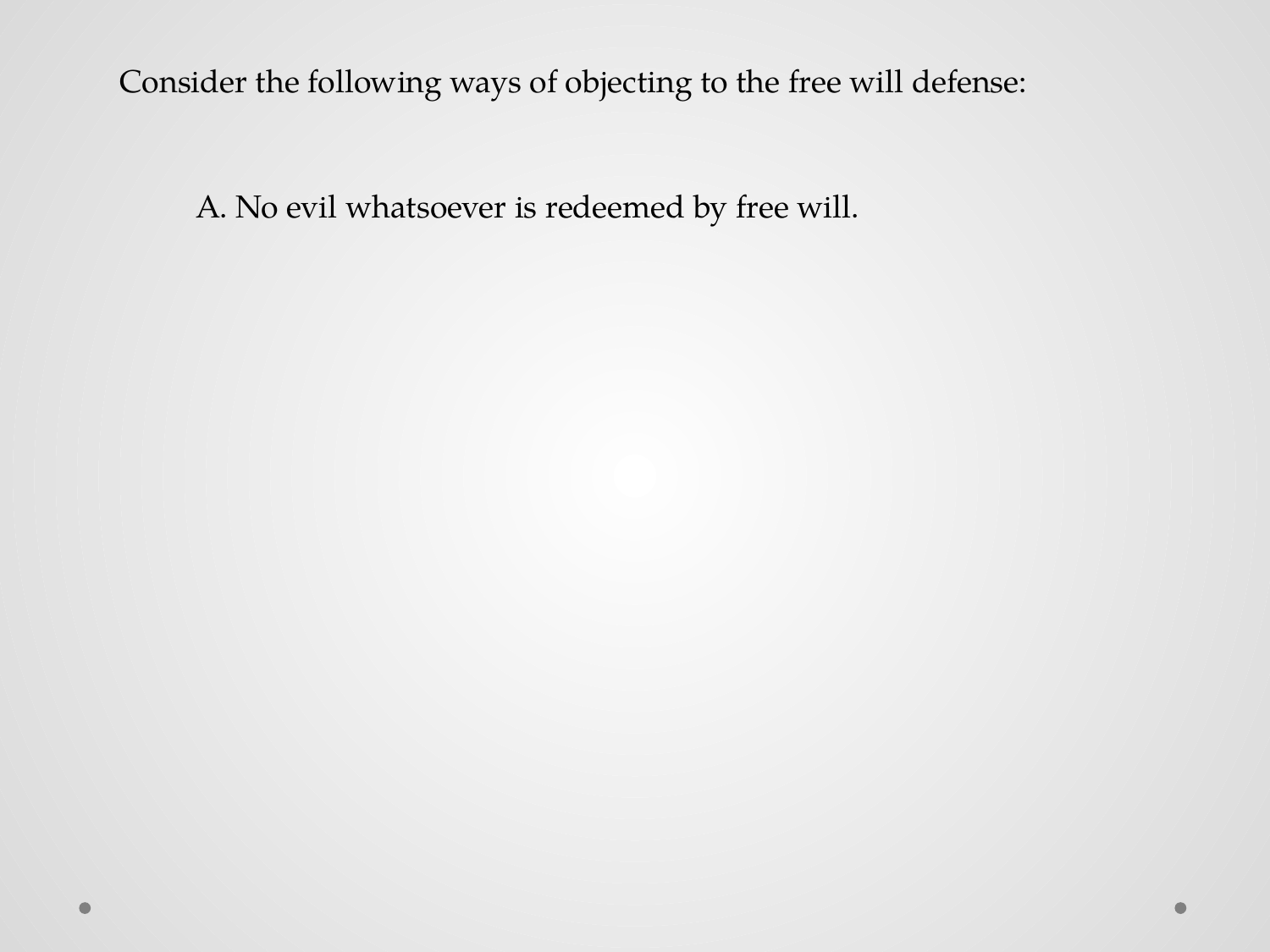

Consider the following ways of objecting to the free will defense:
A. No evil whatsoever is redeemed by free will.